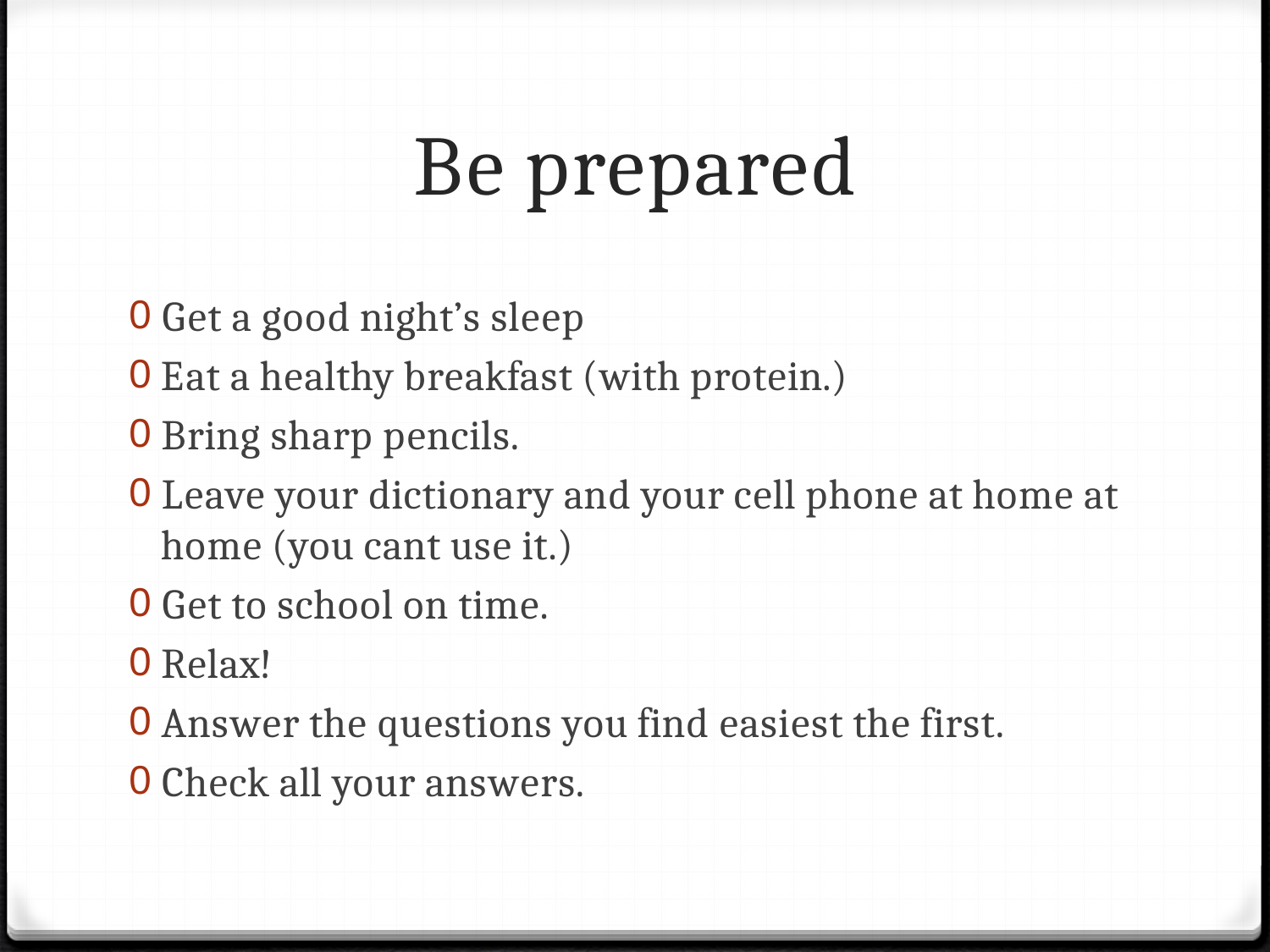

# Be prepared
Get a good night’s sleep
Eat a healthy breakfast (with protein.)
Bring sharp pencils.
Leave your dictionary and your cell phone at home at home (you cant use it.)
Get to school on time.
Relax!
Answer the questions you find easiest the first.
Check all your answers.